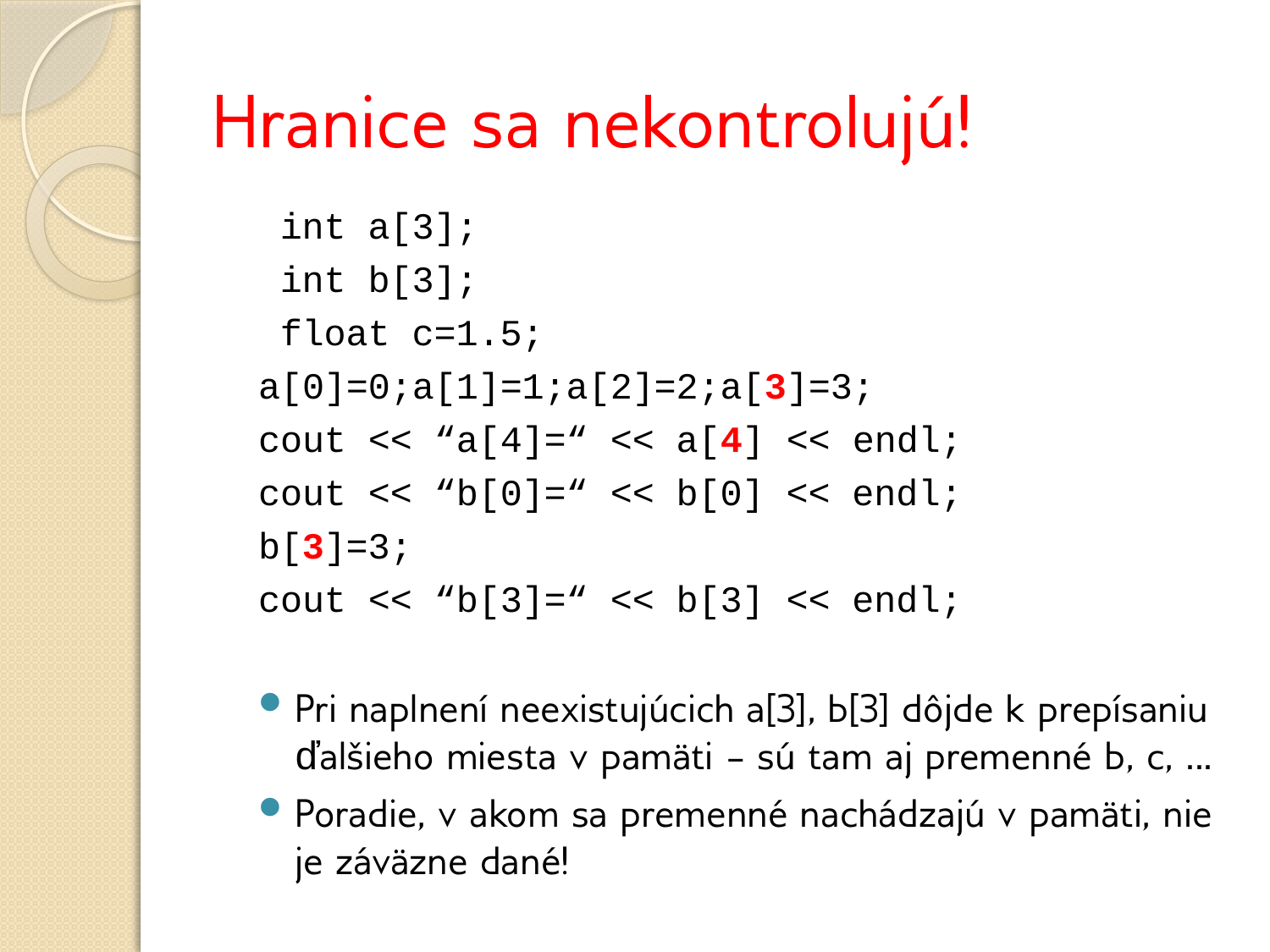

# Hranice sa nekontrolujú!
 int a[3];
 int b[3];
 float c=1.5;
a[0]=0;a[1]=1;a[2]=2;a[3]=3;
cout << “a[4]=“ << a[4] << endl;
cout << “b[0]=“ << b[0] << endl;
b[3]=3;
cout << “b[3]=“ << b[3] << endl;

Pri naplnení neexistujúcich a[3], b[3] dôjde k prepísaniu ďalšieho miesta v pamäti – sú tam aj premenné b, c, ...
Poradie, v akom sa premenné nachádzajú v pamäti, nie je záväzne dané!